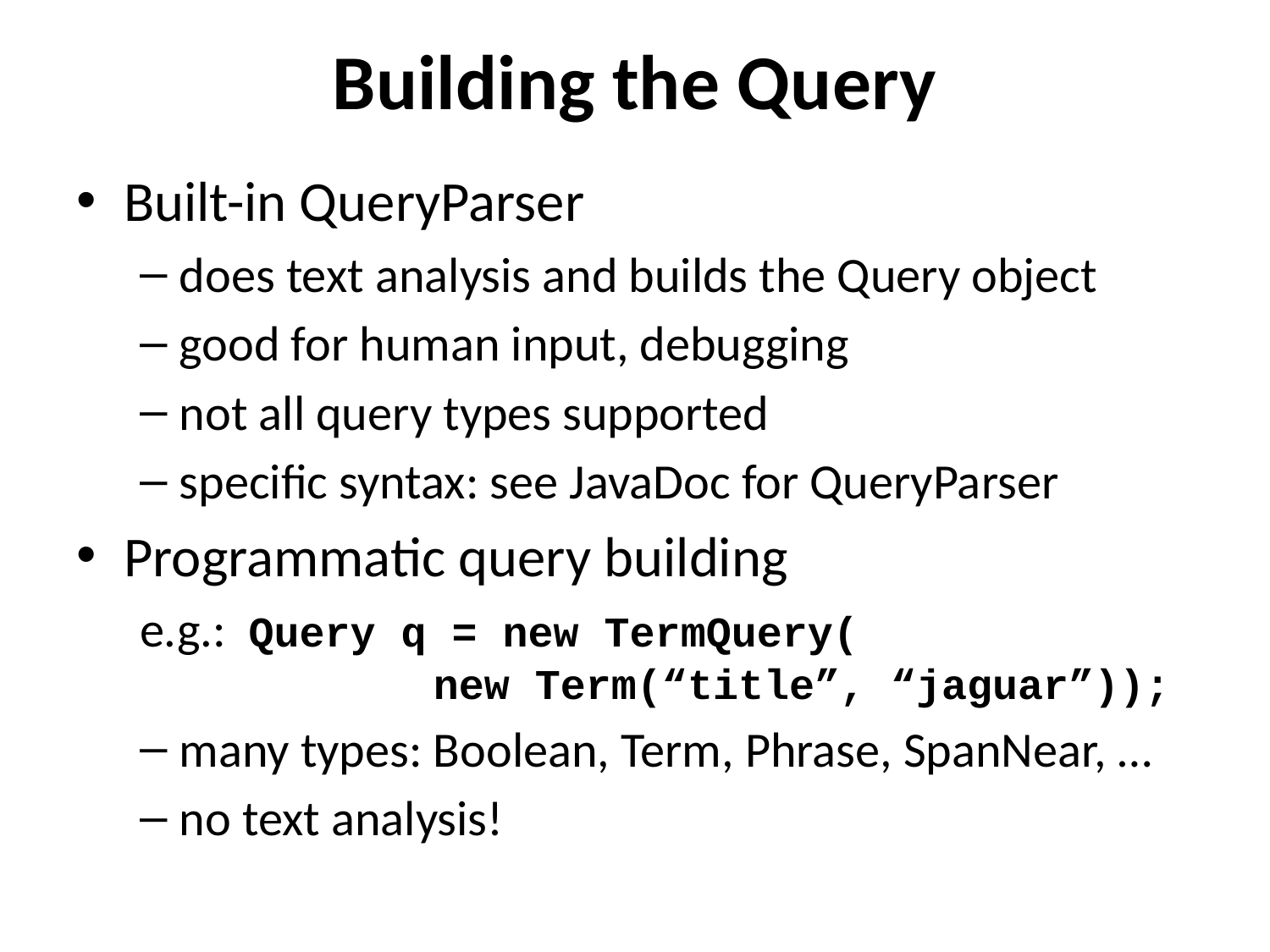

# Building the Query
Built-in QueryParser
does text analysis and builds the Query object
good for human input, debugging
not all query types supported
specific syntax: see JavaDoc for QueryParser
Programmatic query building
e.g.:  Query q = new TermQuery(
		new Term(“title”, “jaguar”));
many types: Boolean, Term, Phrase, SpanNear, …
no text analysis!